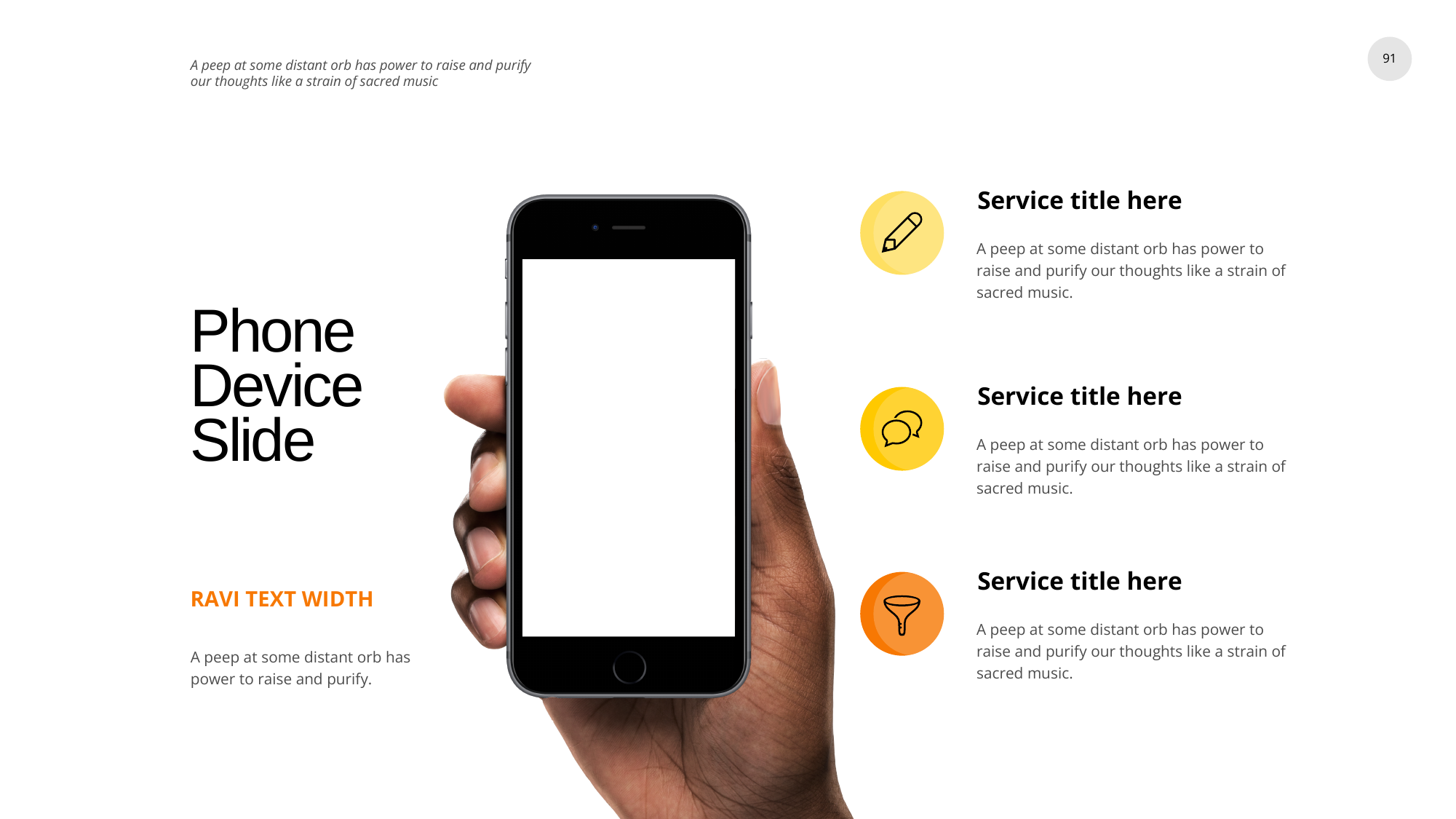

91
A peep at some distant orb has power to raise and purify our thoughts like a strain of sacred music
Service title here

A peep at some distant orb has power to raise and purify our thoughts like a strain of sacred music.

# Phone Device Slide
Service title here

A peep at some distant orb has power to raise and purify our thoughts like a strain of sacred music.
Service title here

RAVI TEXT WIDTH

A peep at some distant orb has power to raise and purify our thoughts like a strain of sacred music.
A peep at some distant orb has power to raise and purify.